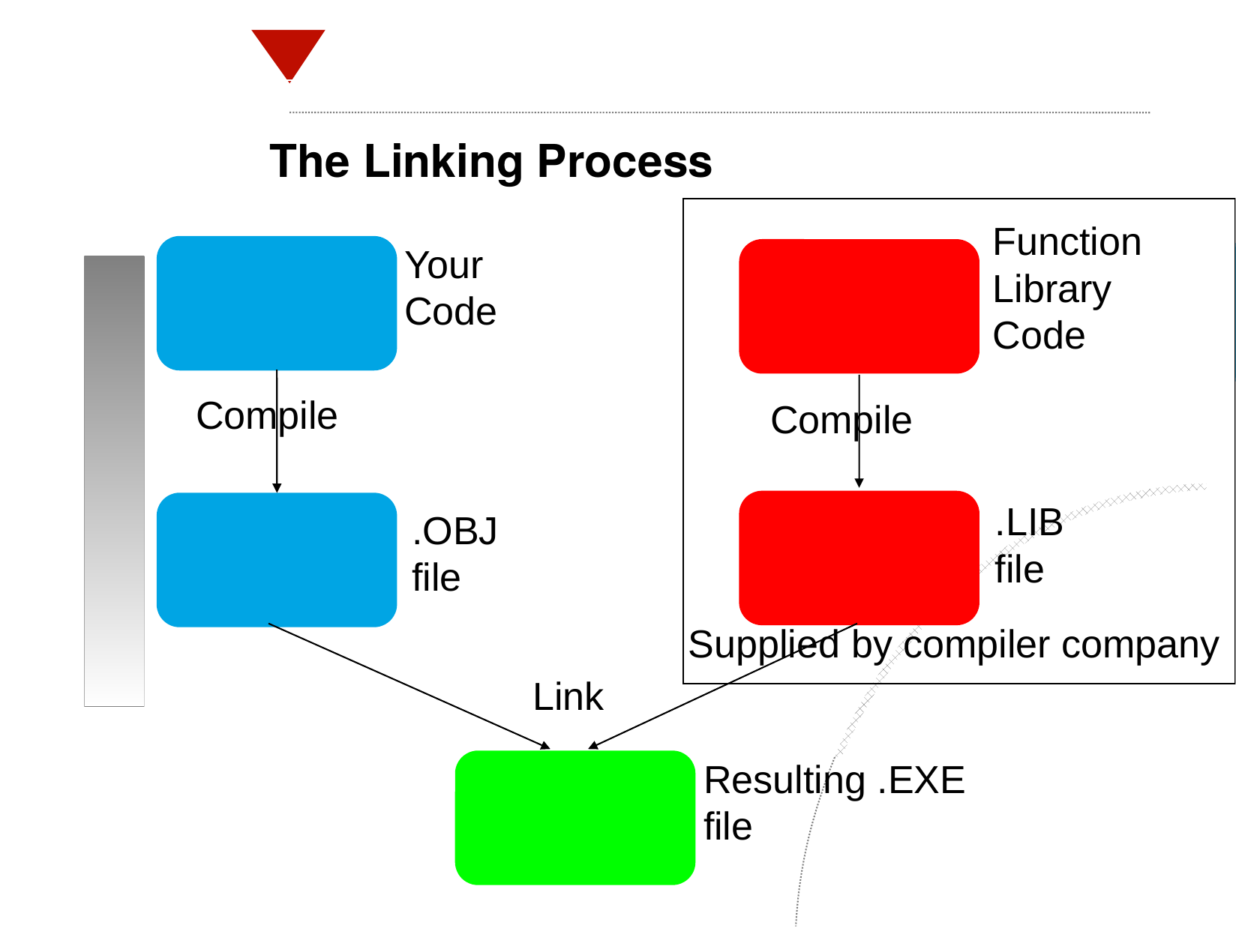

The Linking Process

Function Library Code

Your Code

Compile
Compile

.LIB file
.OBJ file
Supplied by compiler company

Link

Resulting .EXE file